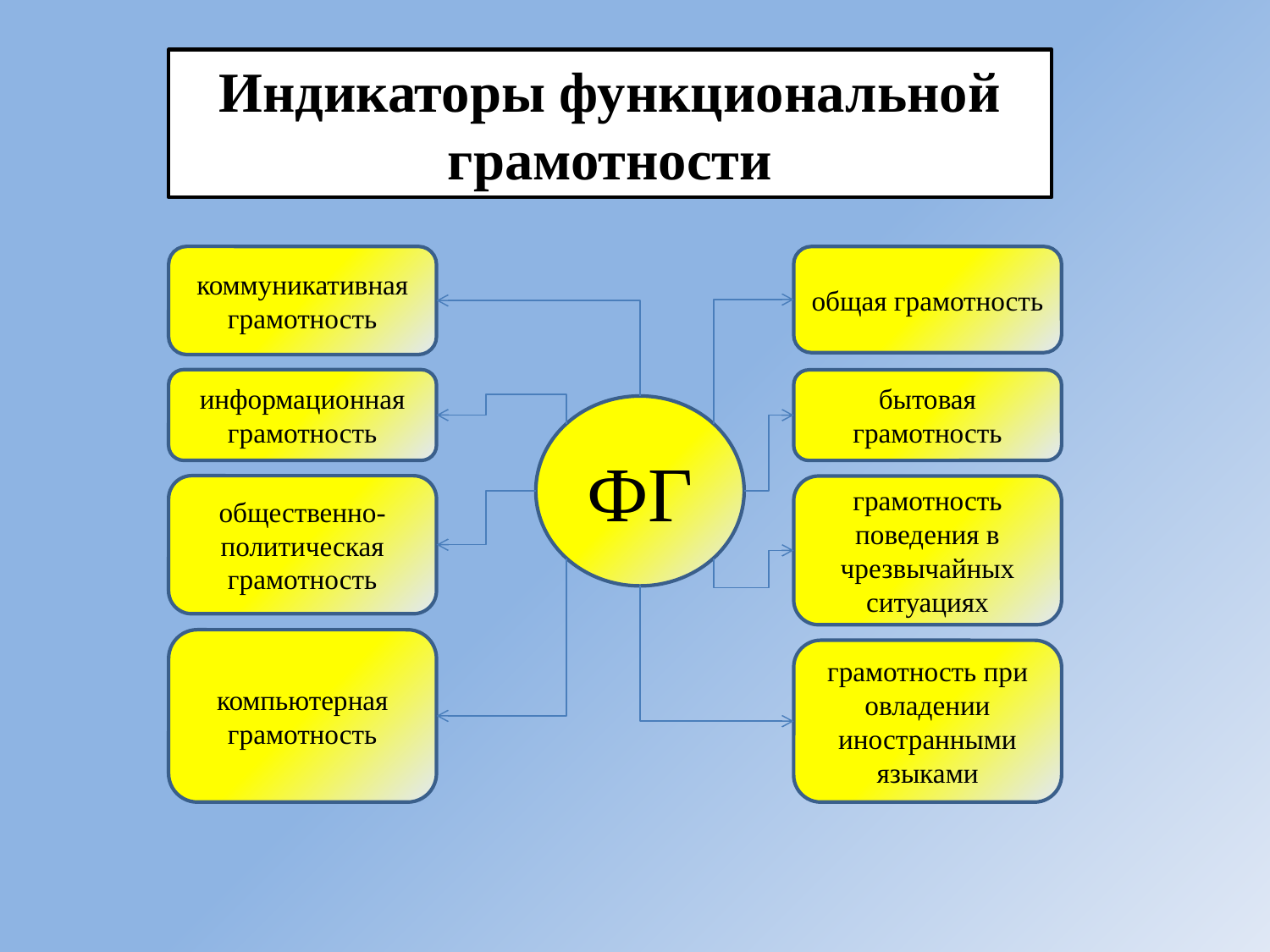

Индикаторы функциональной грамотности
коммуникативная грамотность
общая грамотность
информационная грамотность
бытовая грамотность
ФГ
общественно-политическая грамотность
грамотность поведения в чрезвычайных ситуациях
компьютерная грамотность
грамотность при овладении иностранными языками